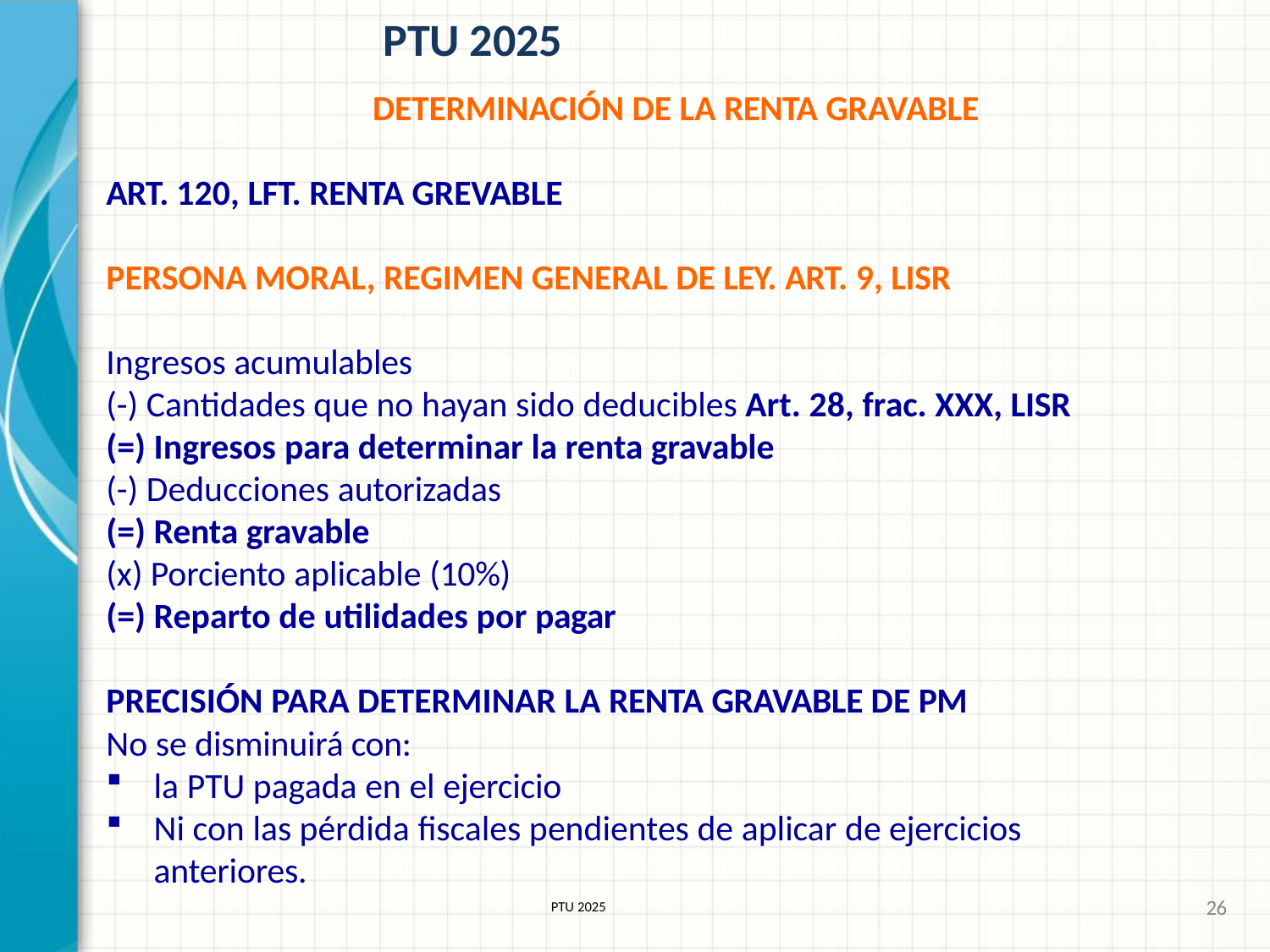

# PTU 2025
DETERMINACIÓN DE LA RENTA GRAVABLE
ART. 120, LFT. RENTA GREVABLE
PERSONA MORAL, REGIMEN GENERAL DE LEY. ART. 9, LISR
Ingresos acumulables
(-) Cantidades que no hayan sido deducibles Art. 28, frac. XXX, LISR (=) Ingresos para determinar la renta gravable
(-) Deducciones autorizadas
(=) Renta gravable
Porciento aplicable (10%)
(=) Reparto de utilidades por pagar
PRECISIÓN PARA DETERMINAR LA RENTA GRAVABLE DE PM
No se disminuirá con:
la PTU pagada en el ejercicio
Ni con las pérdida fiscales pendientes de aplicar de ejercicios anteriores.
26
PTU 2025